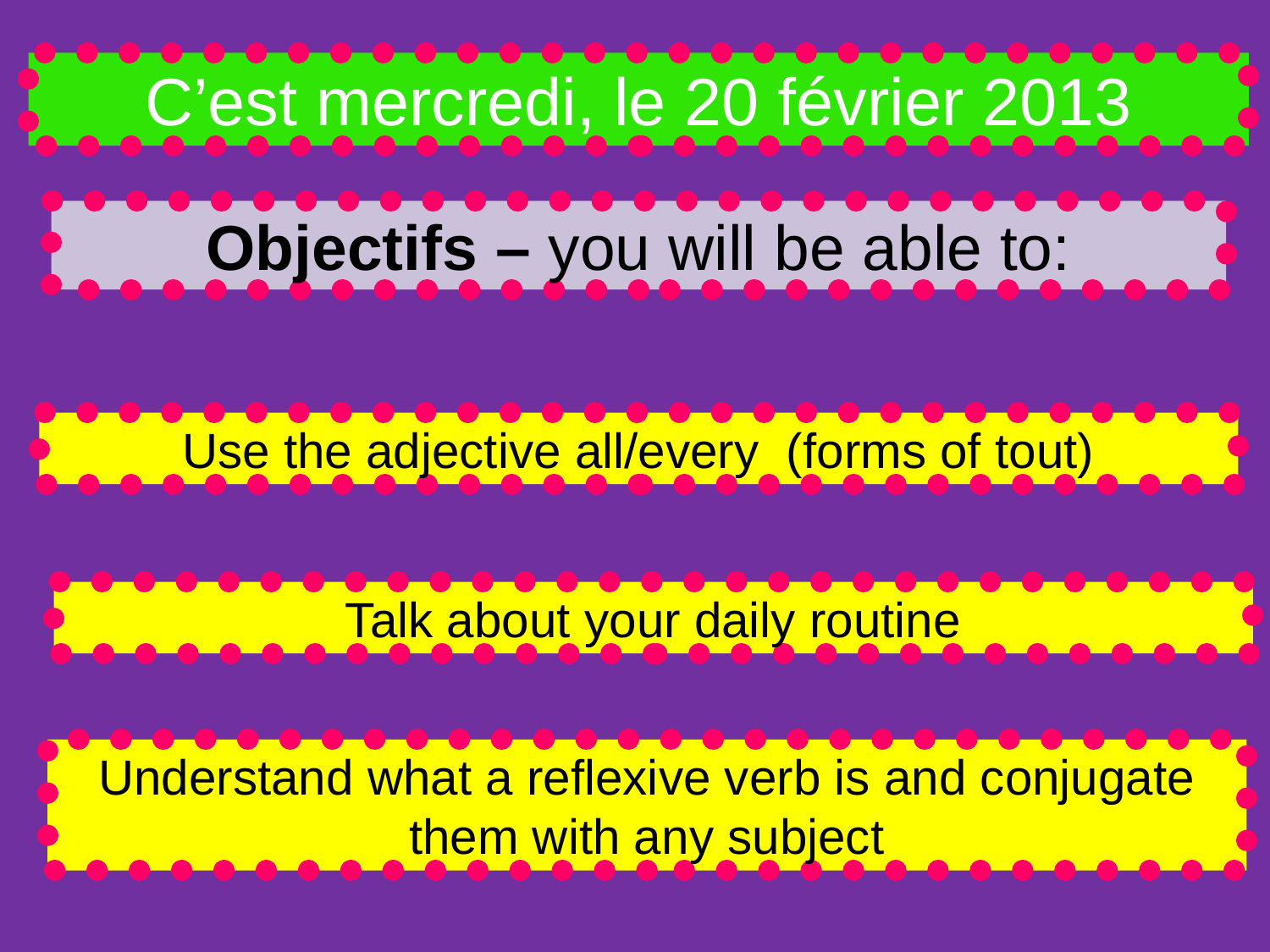

C’est mercredi, le 20 février 2013
Objectifs – you will be able to:
Use the adjective all/every  (forms of tout)
Talk about your daily routine
Understand what a reflexive verb is and conjugate them with any subject